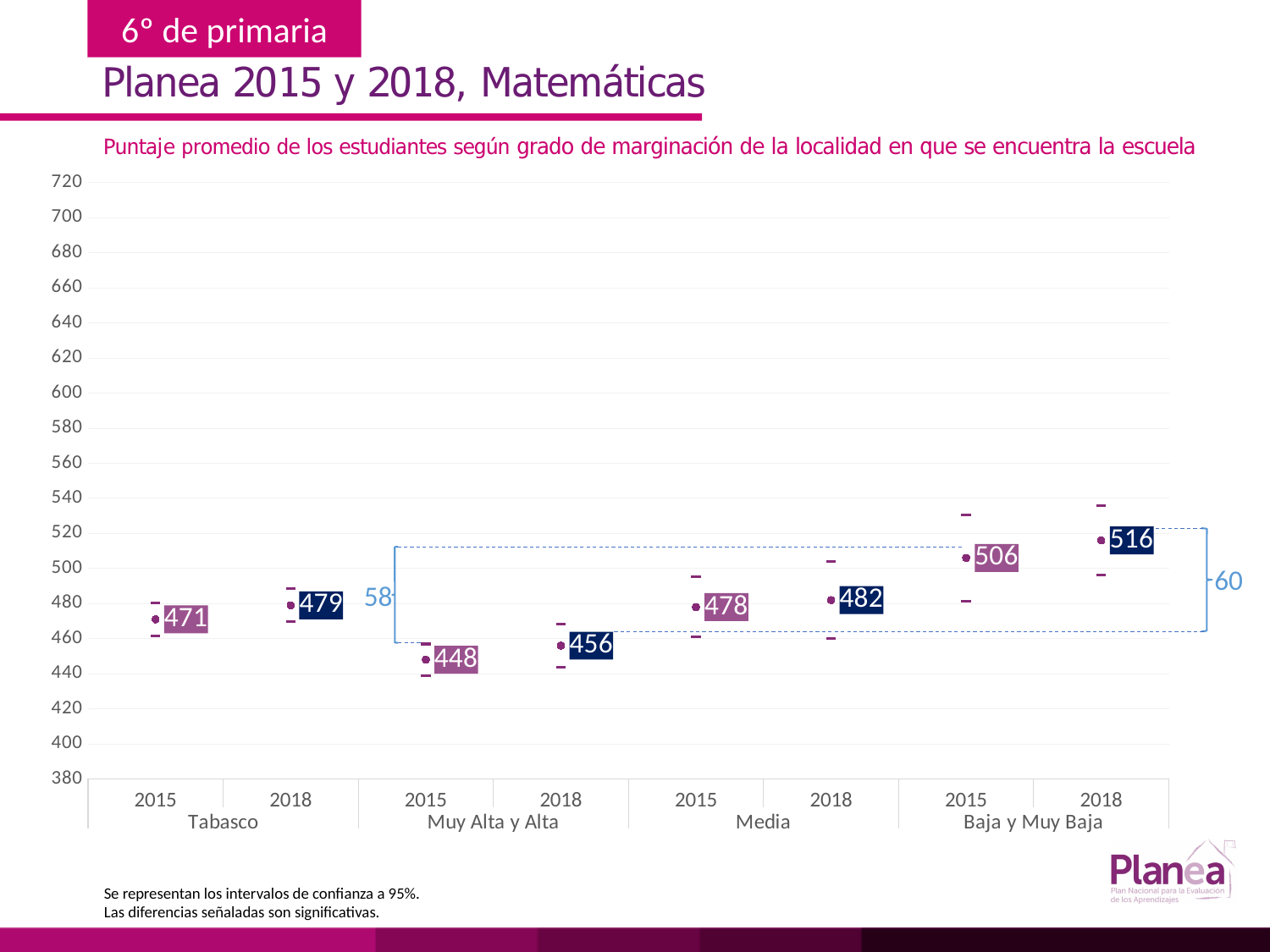

Planea 2015 y 2018, Matemáticas

Puntaje promedio de los estudiantes según grado de marginación de la localidad en que se encuentra la escuela

### Chart

| Category |  |  |  |
|---|---|---|---|
| 2015 | 461.448 | 480.552 | 471.0 |
| 2018 | 469.647 | 488.353 | 479.0 |
| 2015 | 439.045 | 456.955 | 448.0 |
| 2018 | 443.861 | 468.139 | 456.0 |
| 2015 | 460.886 | 495.114 | 478.0 |
| 2018 | 460.11 | 503.89 | 482.0 |
| 2015 | 481.324 | 530.676 | 506.0 |
| 2018 | 496.299 | 535.701 | 516.0 |
60

58
Se representan los intervalos de confianza a 95%.
Las diferencias señaladas son significativas.